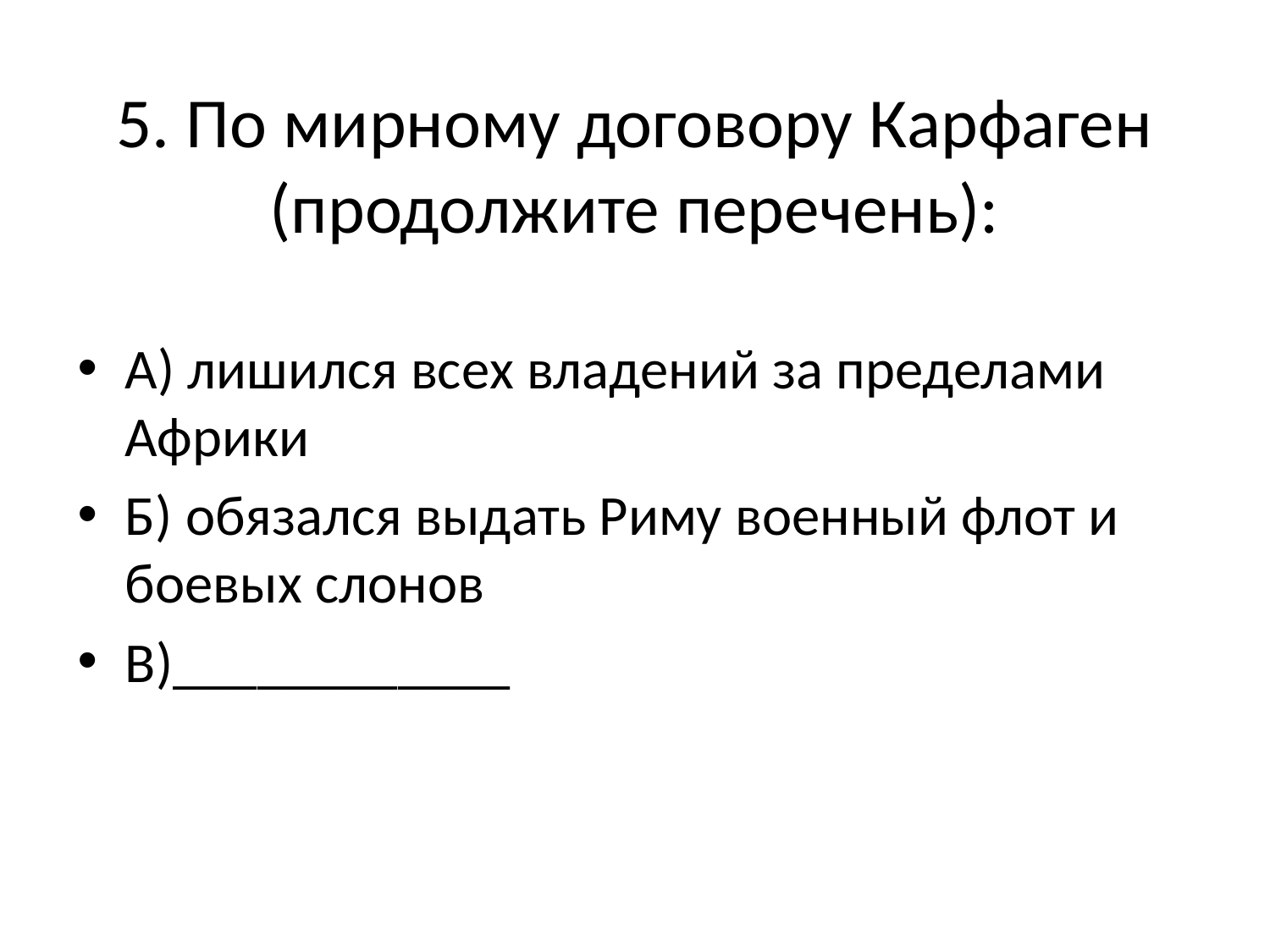

# 5. По мирному договору Карфаген (продолжите перечень):
А) лишился всех владений за пределами Африки
Б) обязался выдать Риму военный флот и боевых слонов
В)____________